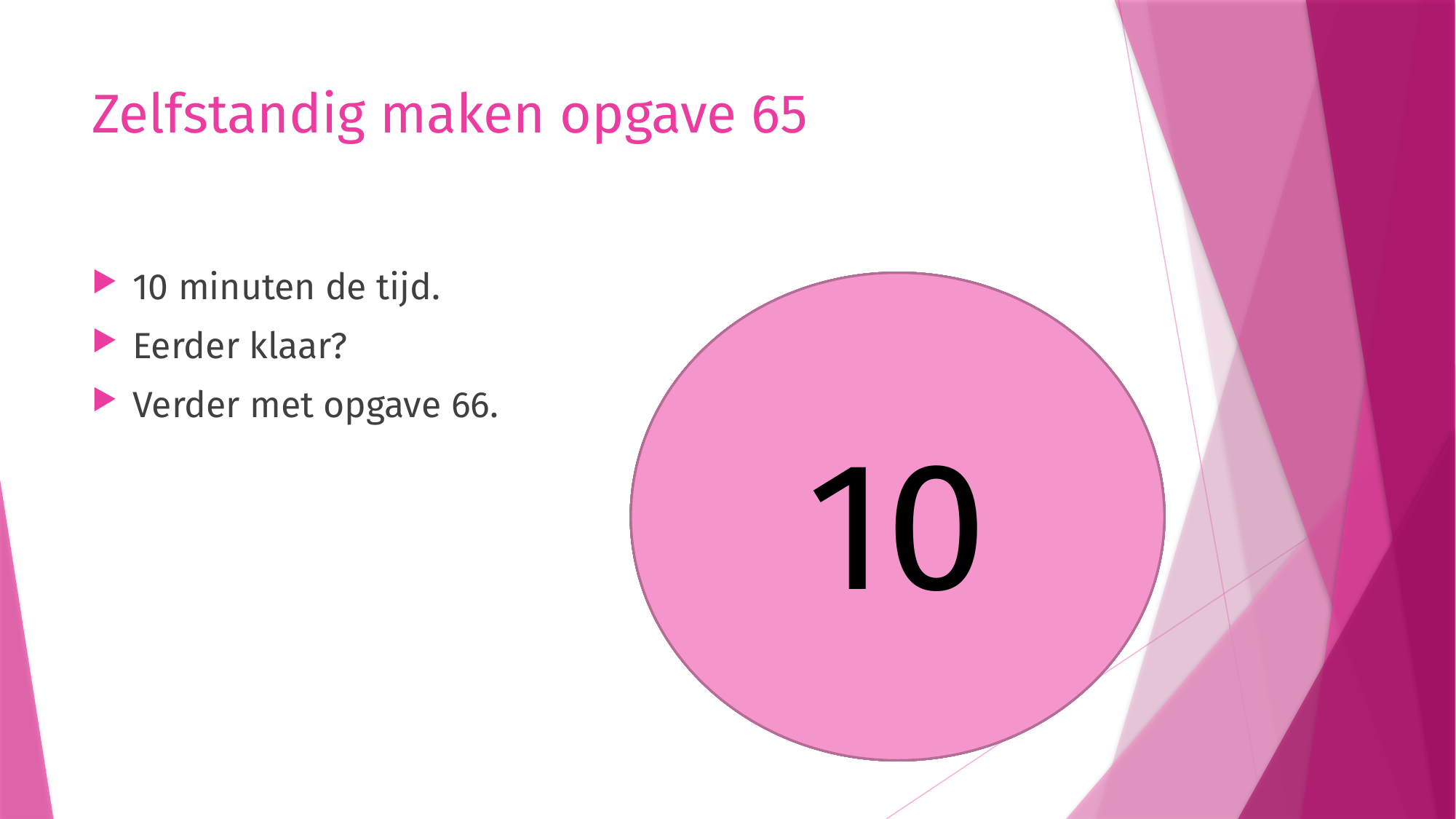

# Zelfstandig maken opgave 65
10 minuten de tijd.
Eerder klaar?
Verder met opgave 66.
10
8
9
5
6
7
4
3
1
2